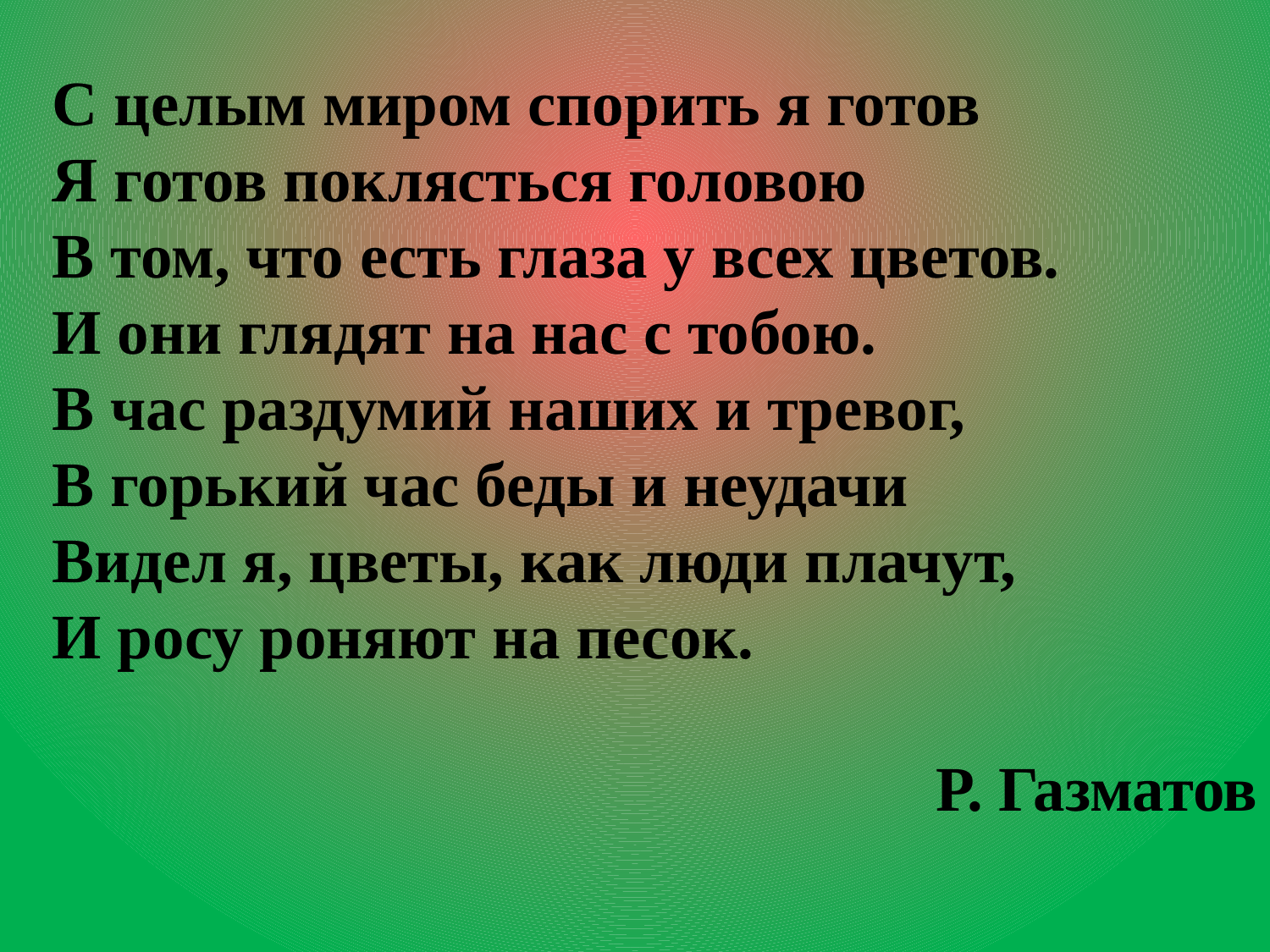

С целым миром спорить я готов
Я готов поклясться головою
В том, что есть глаза у всех цветов.
И они глядят на нас с тобою.
В час раздумий наших и тревог,
В горький час беды и неудачи
Видел я, цветы, как люди плачут,
И росу роняют на песок.

Р. Газматов